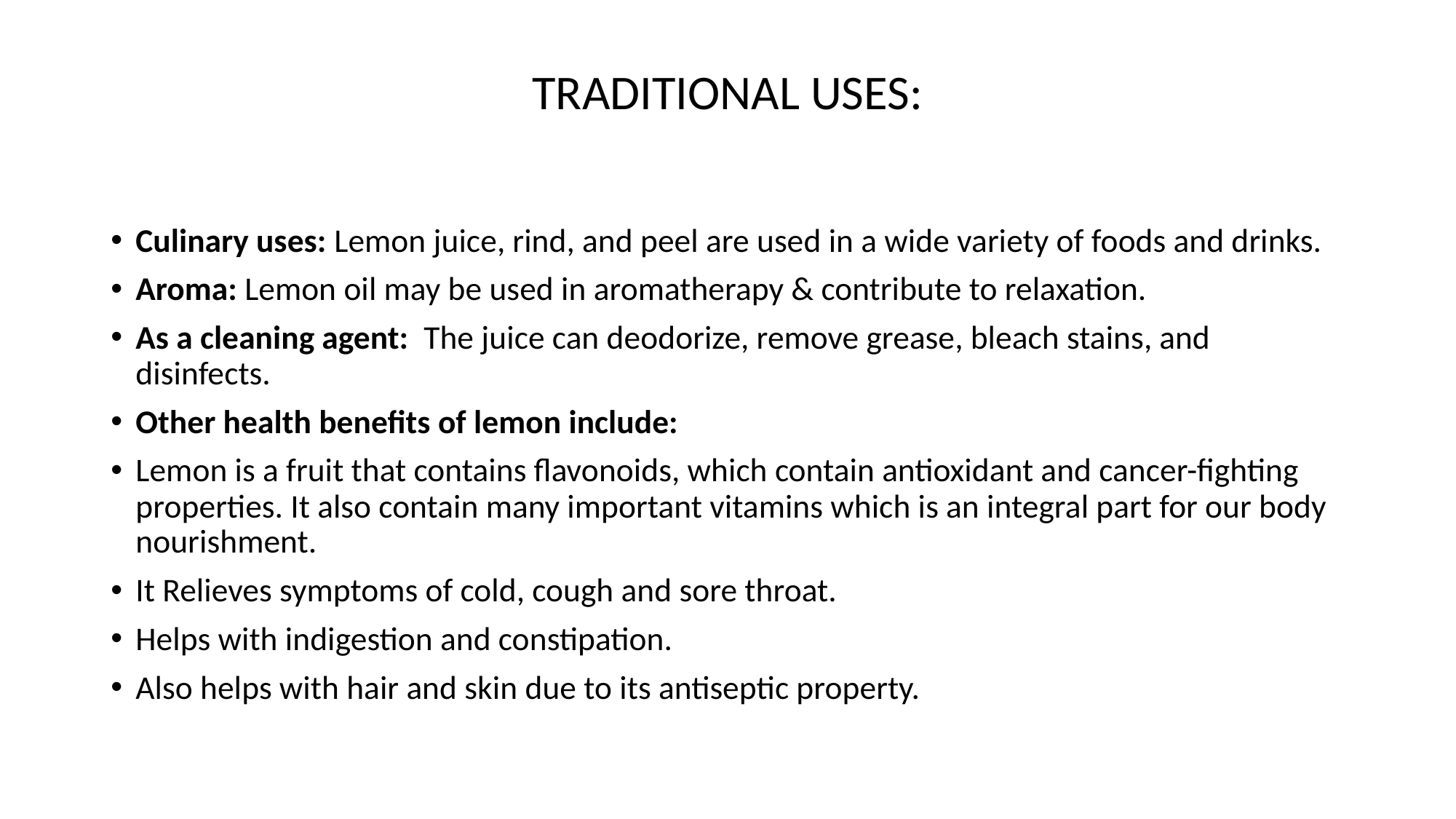

# TRADITIONAL USES:
Culinary uses: Lemon juice, rind, and peel are used in a wide variety of foods and drinks.
Aroma: Lemon oil may be used in aromatherapy & contribute to relaxation.
As a cleaning agent:  The juice can deodorize, remove grease, bleach stains, and disinfects.
Other health benefits of lemon include:
Lemon is a fruit that contains flavonoids, which contain antioxidant and cancer-fighting properties. It also contain many important vitamins which is an integral part for our body nourishment.
It Relieves symptoms of cold, cough and sore throat.
Helps with indigestion and constipation.
Also helps with hair and skin due to its antiseptic property.